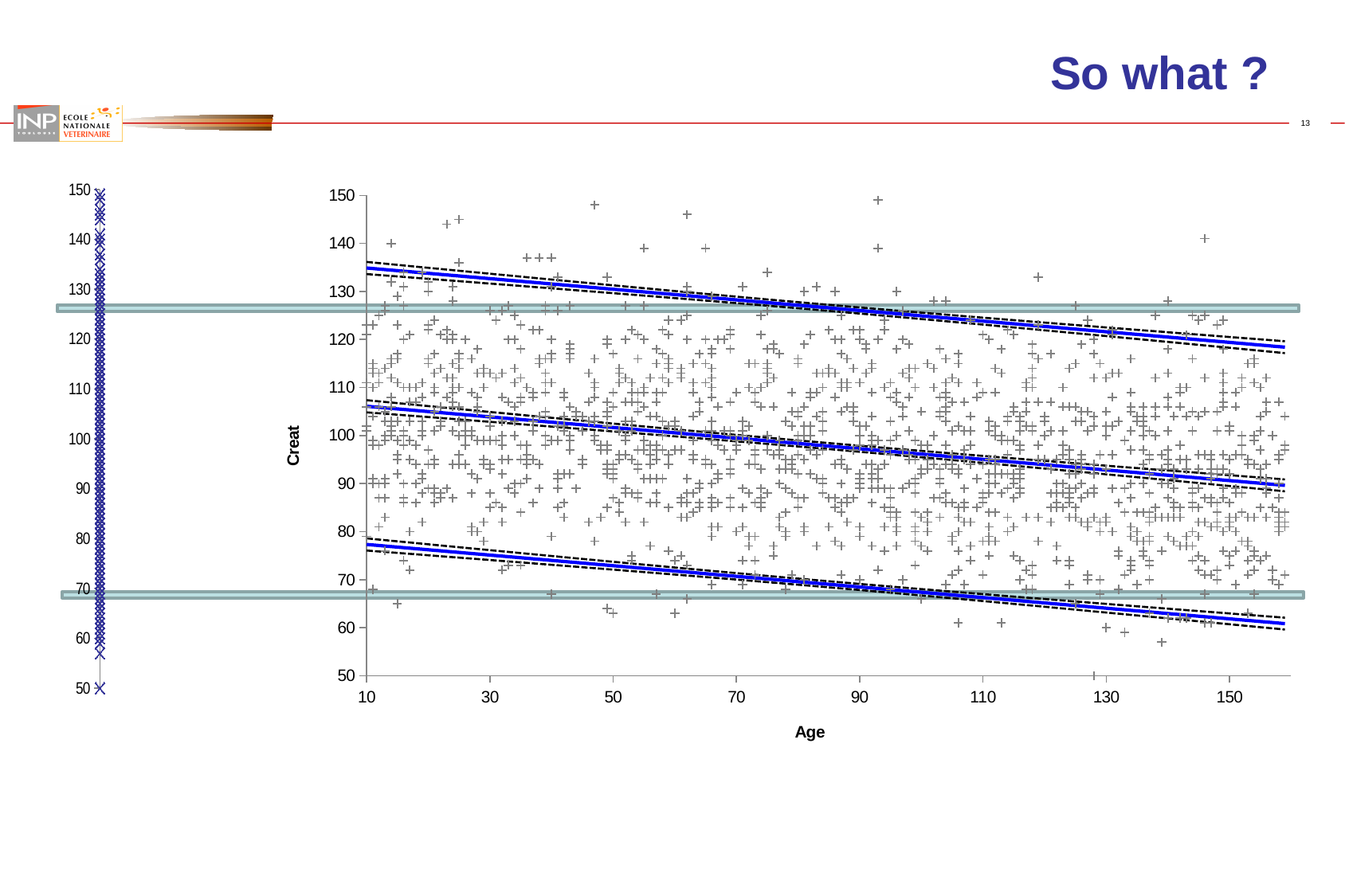

# So what ?

### Chart

| Category | Creat |
|---|---|

### Chart

| Category |  |  |  |  |  |  |  |  |  |  |
|---|---|---|---|---|---|---|---|---|---|---|